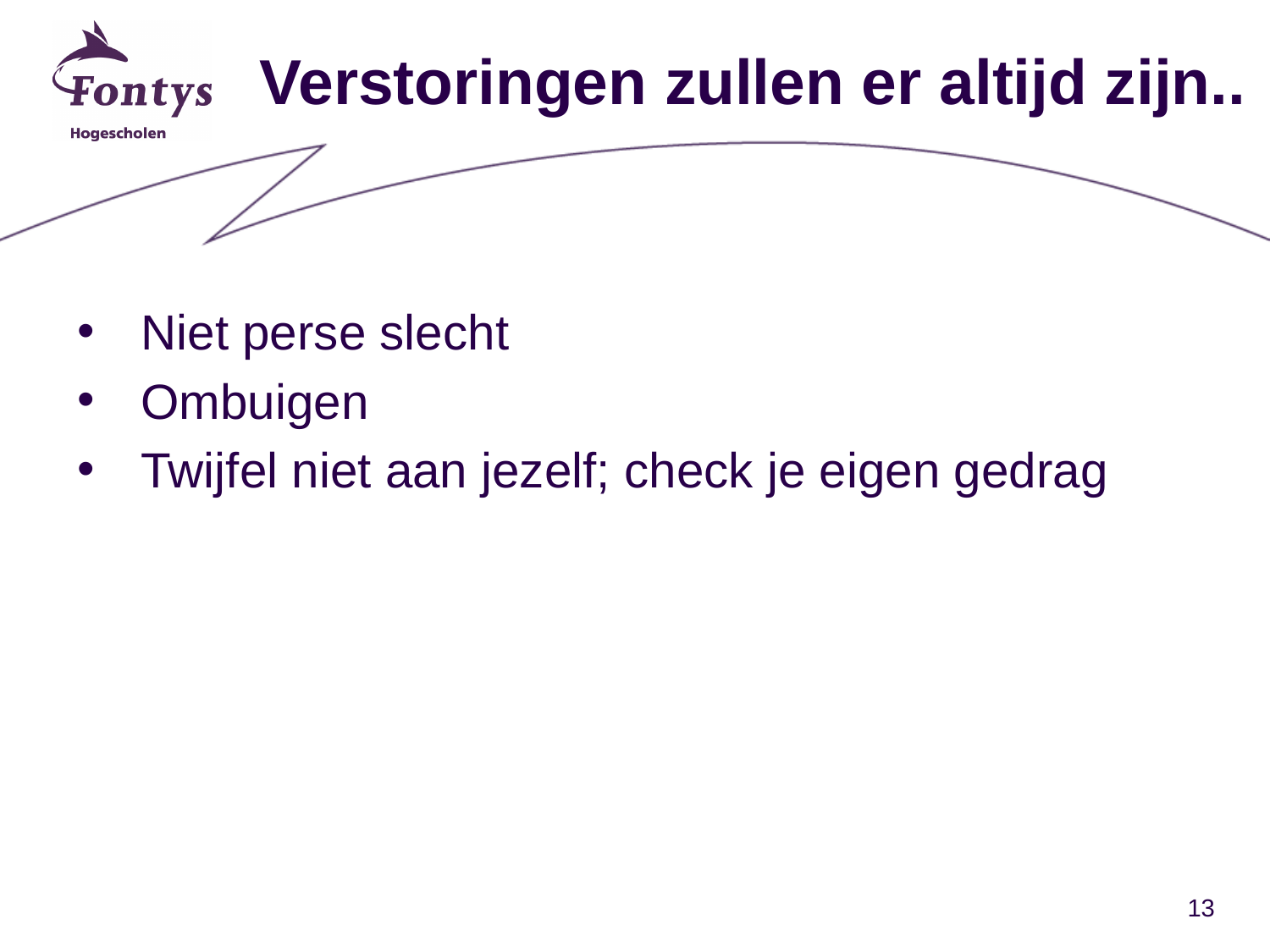

# Verstoringen zullen er altijd zijn..

Niet perse slecht
Ombuigen
Twijfel niet aan jezelf; check je eigen gedrag